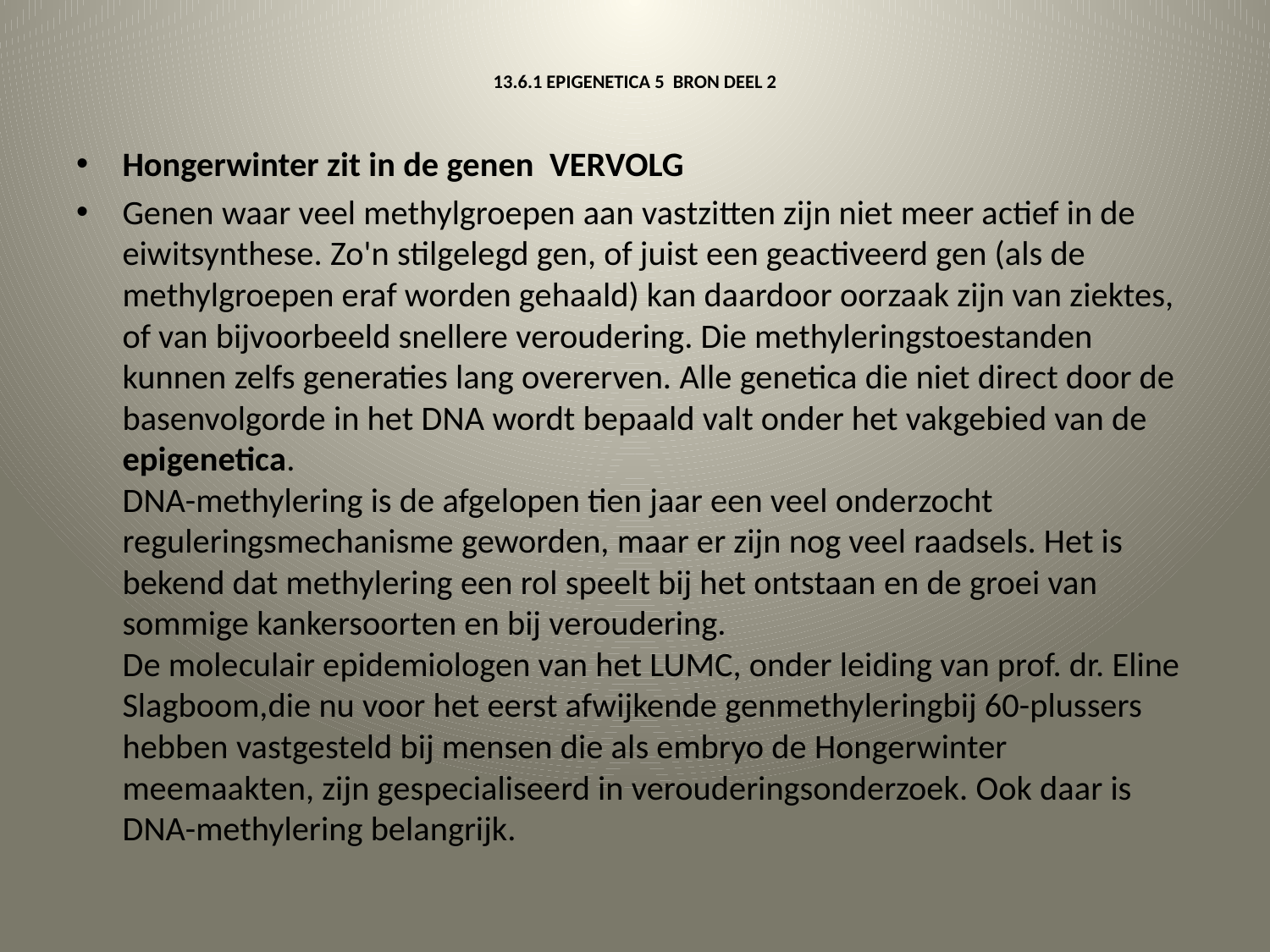

# 13.6.1 EPIGENETICA 5  BRON DEEL 2
Hongerwinter zit in de genen  VERVOLG
Genen waar veel methylgroepen aan vastzitten zijn niet meer actief in de eiwitsynthese. Zo'n stilgelegd gen, of juist een geactiveerd gen (als de methylgroepen eraf worden gehaald) kan daardoor oorzaak zijn van ziektes, of van bijvoorbeeld snellere veroudering. Die methyleringstoestanden kunnen zelfs generaties lang overerven. Alle genetica die niet direct door de basenvolgorde in het DNA wordt bepaald valt onder het vakgebied van de epigenetica.
DNA-methylering is de afgelopen tien jaar een veel onderzocht reguleringsmechanisme geworden, maar er zijn nog veel raadsels. Het is bekend dat methylering een rol speelt bij het ontstaan en de groei van sommige kankersoorten en bij veroudering.
De moleculair epidemiologen van het LUMC, onder leiding van prof. dr. Eline Slagboom,die nu voor het eerst afwijkende genmethyleringbij 60-plussers hebben vastgesteld bij mensen die als embryo de Hongerwinter meemaakten, zijn gespecialiseerd in verouderingsonderzoek. Ook daar is DNA-methylering belangrijk.